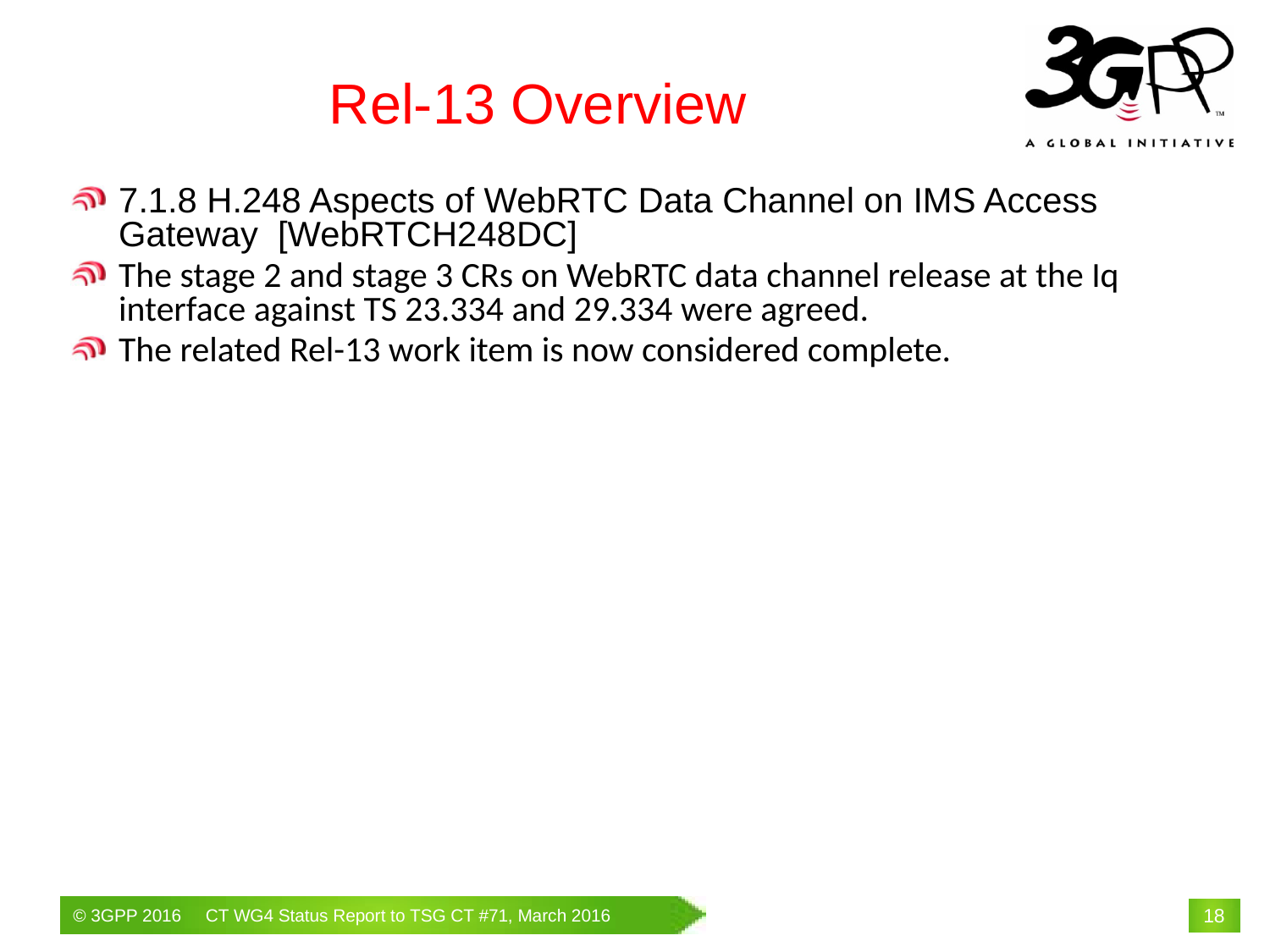

# Rel-13 Overview
7.1.8 H.248 Aspects of WebRTC Data Channel on IMS Access Gateway  [WebRTCH248DC]
The stage 2 and stage 3 CRs on WebRTC data channel release at the Iq interface against TS 23.334 and 29.334 were agreed.
The related Rel-13 work item is now considered complete.